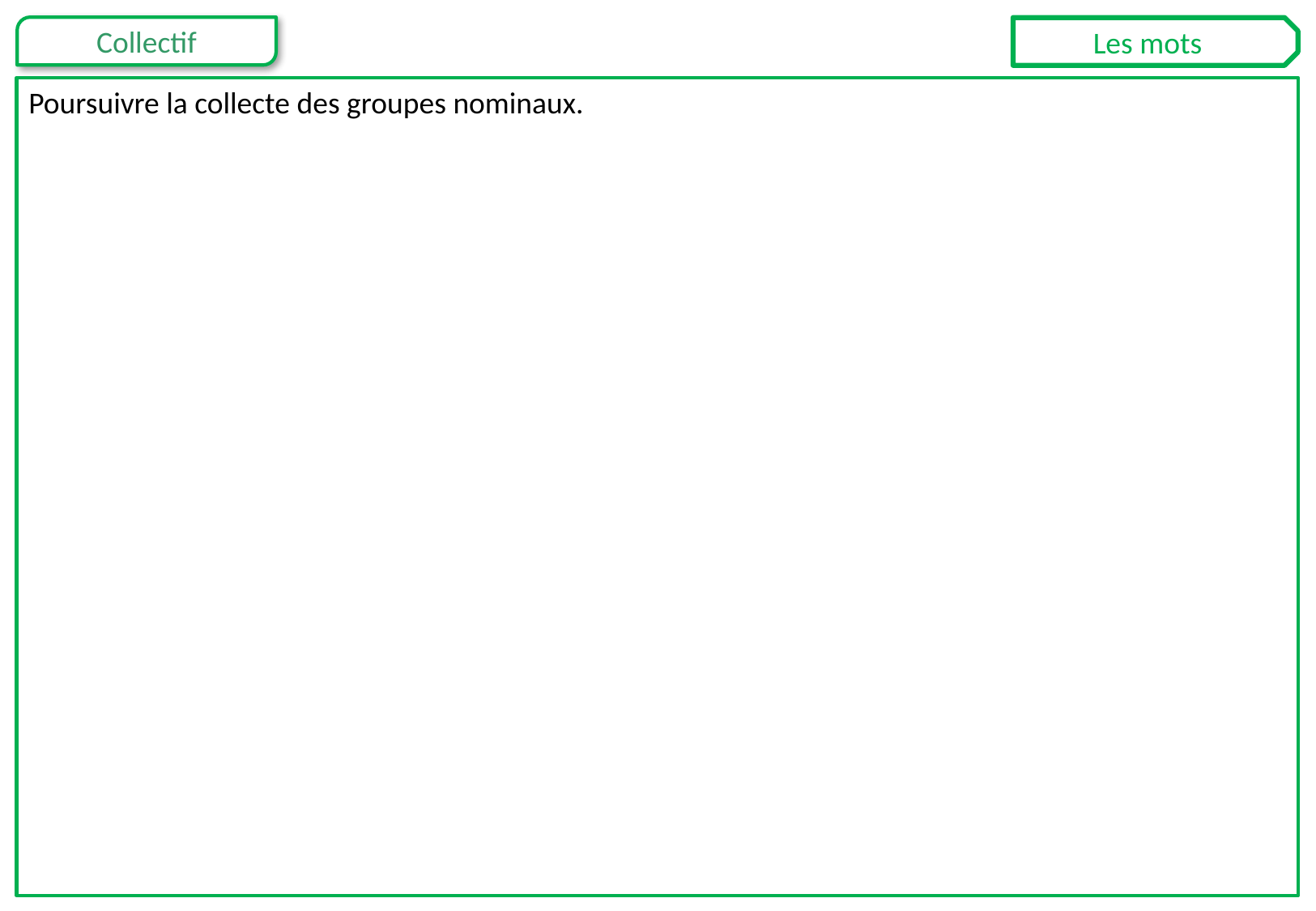

Les mots
Poursuivre la collecte des groupes nominaux.